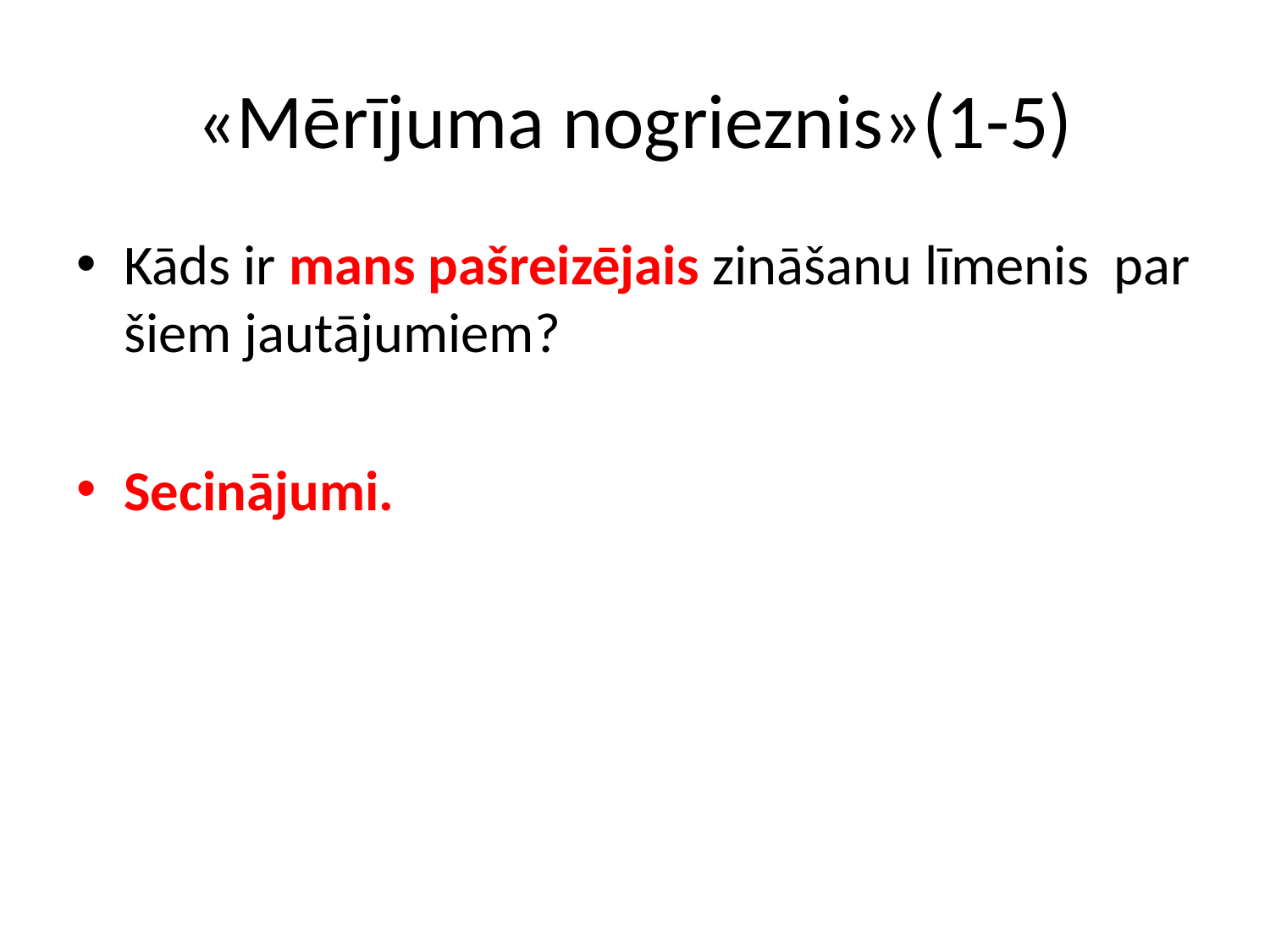

# «Mērījuma nogrieznis»(1-5)
Kāds ir mans pašreizējais zināšanu līmenis  par šiem jautājumiem?

Secinājumi.